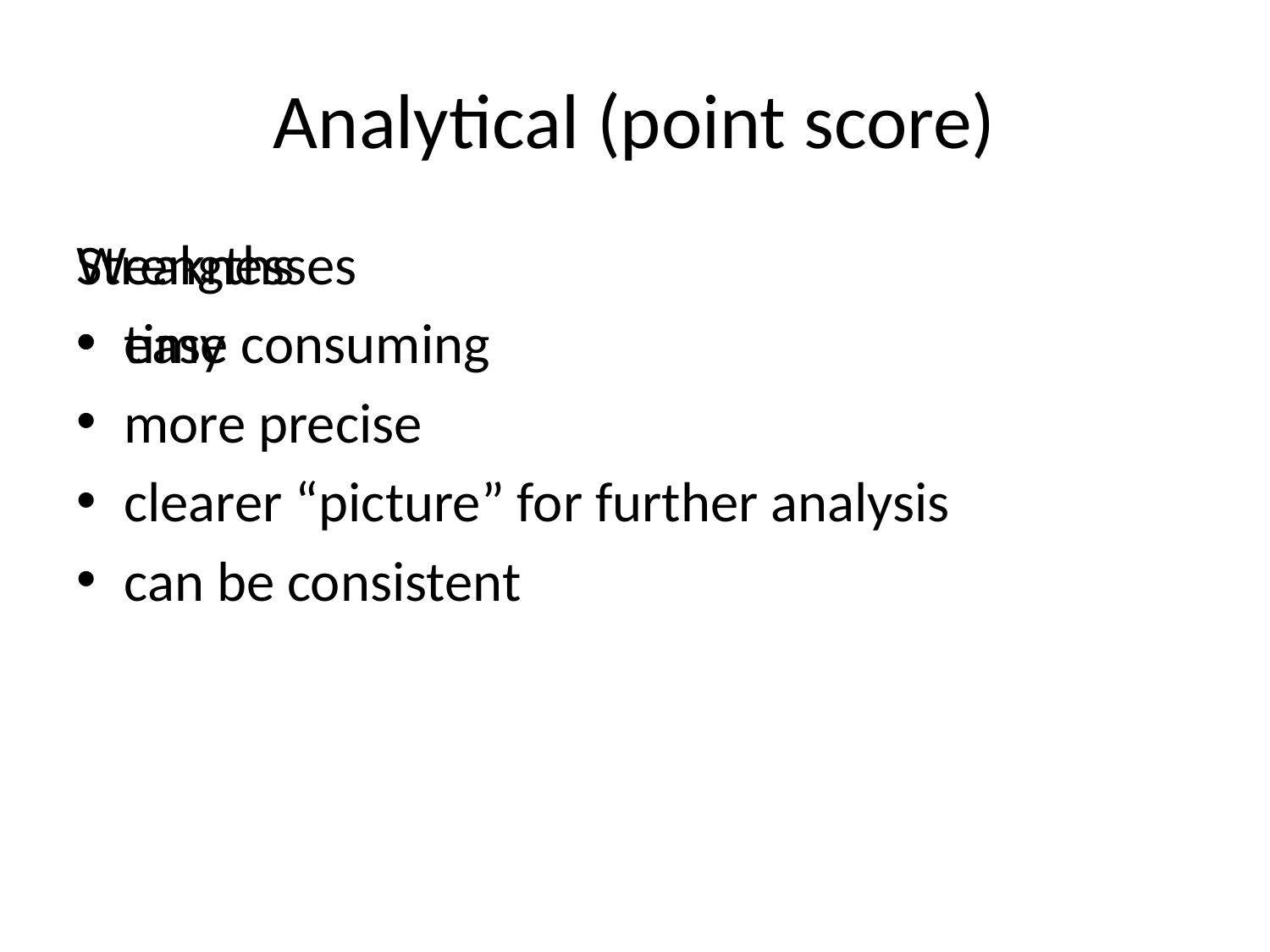

# Analytical (point score)
Strengths
easy
more precise
clearer “picture” for further analysis
can be consistent
Weaknesses
time consuming